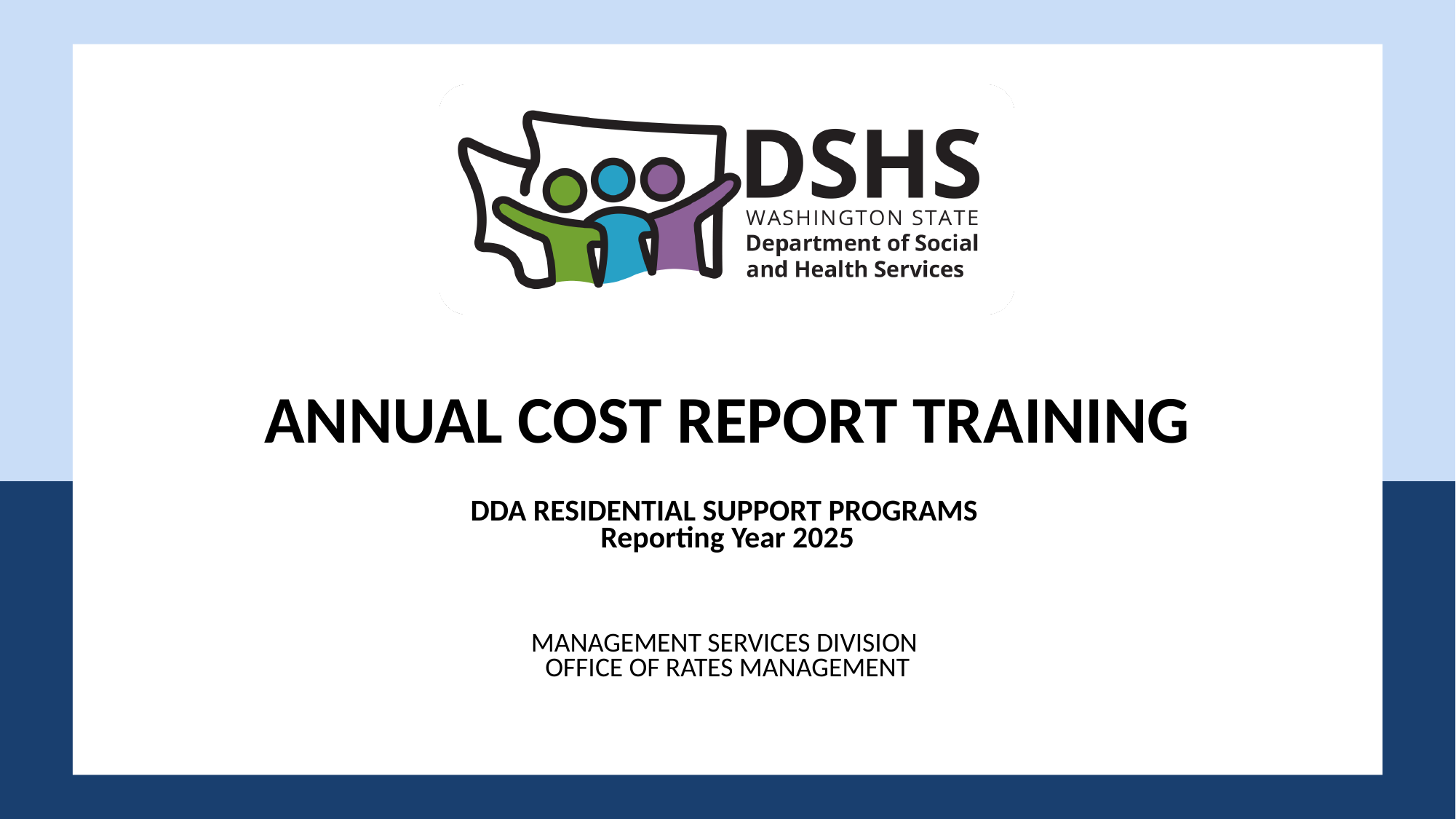

# ANNUAL COST REPORT TRAINING DDA RESIDENTIAL SUPPORT PROGRAMS Reporting Year 2025
MANAGEMENT SERVICES DIVISION
OFFICE OF RATES MANAGEMENT